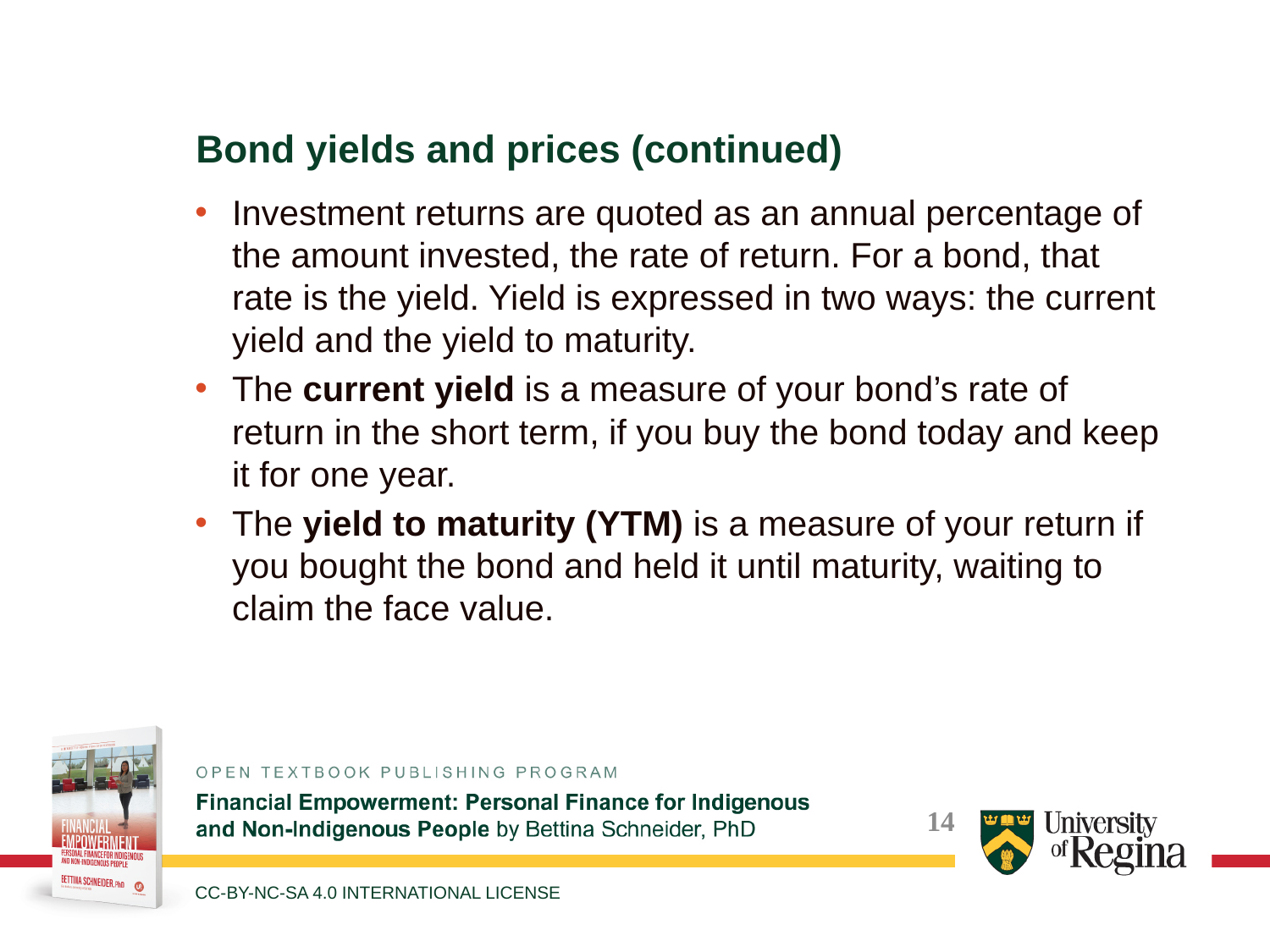

Bond yields and prices (continued)
Investment returns are quoted as an annual percentage of the amount invested, the rate of return. For a bond, that rate is the yield. Yield is expressed in two ways: the current yield and the yield to maturity.
The current yield is a measure of your bond’s rate of return in the short term, if you buy the bond today and keep it for one year.
The yield to maturity (YTM) is a measure of your return if you bought the bond and held it until maturity, waiting to claim the face value.
CC-BY-NC-SA 4.0 INTERNATIONAL LICENSE